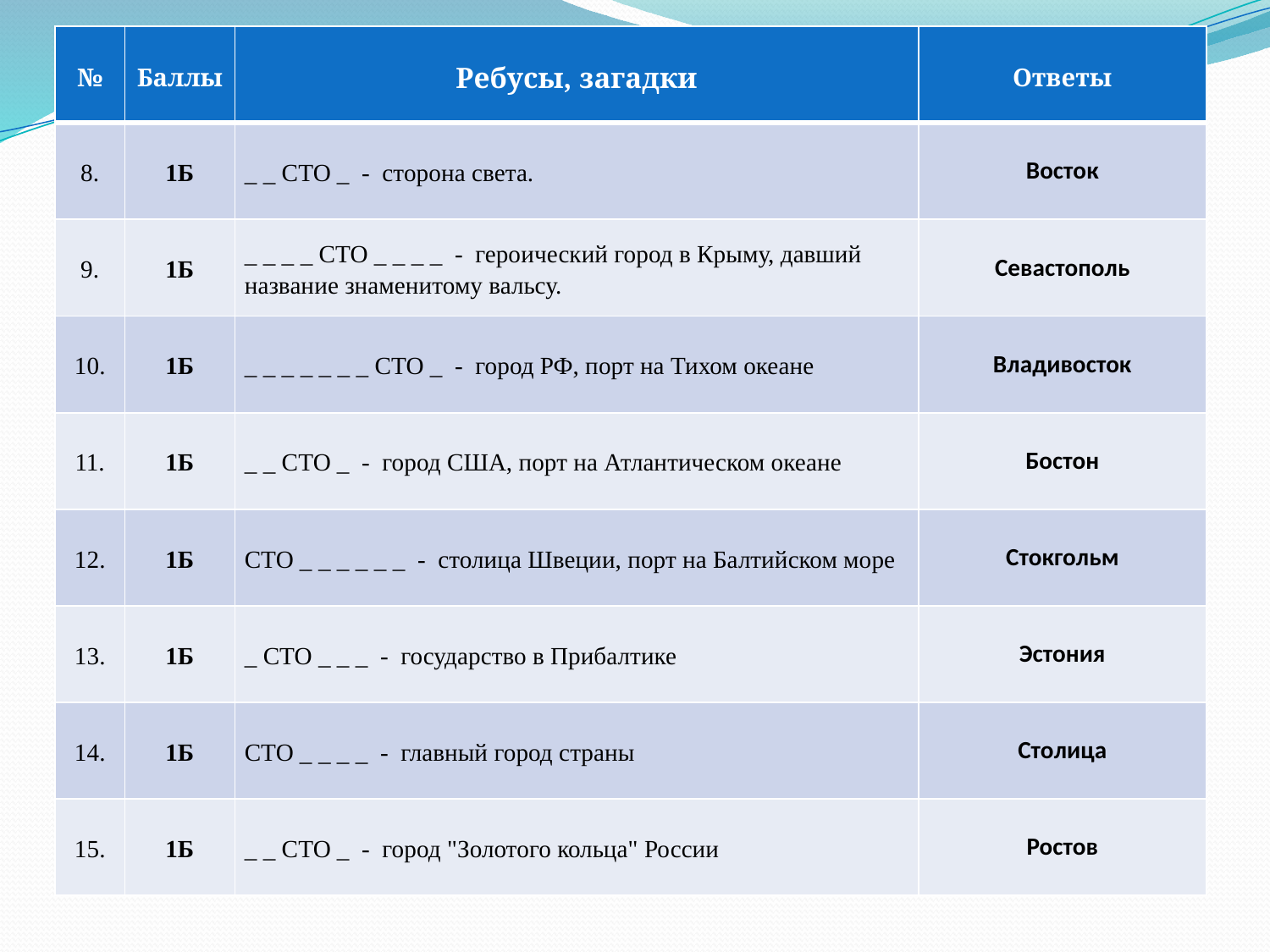

| № | Баллы | Ребусы, загадки | Ответы |
| --- | --- | --- | --- |
| 8. | 1Б | \_ \_ СТО \_ - сторона света. | Восток |
| 9. | 1Б | \_ \_ \_ \_ СТО \_ \_ \_ \_ - героический город в Крыму, давший название знаменитому вальсу. | Севастополь |
| 10. | 1Б | \_ \_ \_ \_ \_ \_ \_ СТО \_ - город РФ, порт на Тихом океане | Владивосток |
| 11. | 1Б | \_ \_ СТО \_ - город США, порт на Атлантическом океане | Бостон |
| 12. | 1Б | СТО \_ \_ \_ \_ \_ \_ - столица Швеции, порт на Балтийском море | Стокгольм |
| 13. | 1Б | \_ СТО \_ \_ \_ - государство в Прибалтике | Эстония |
| 14. | 1Б | СТО \_ \_ \_ \_ - главный город страны | Столица |
| 15. | 1Б | \_ \_ СТО \_ - город "Золотого кольца" России | Ростов |